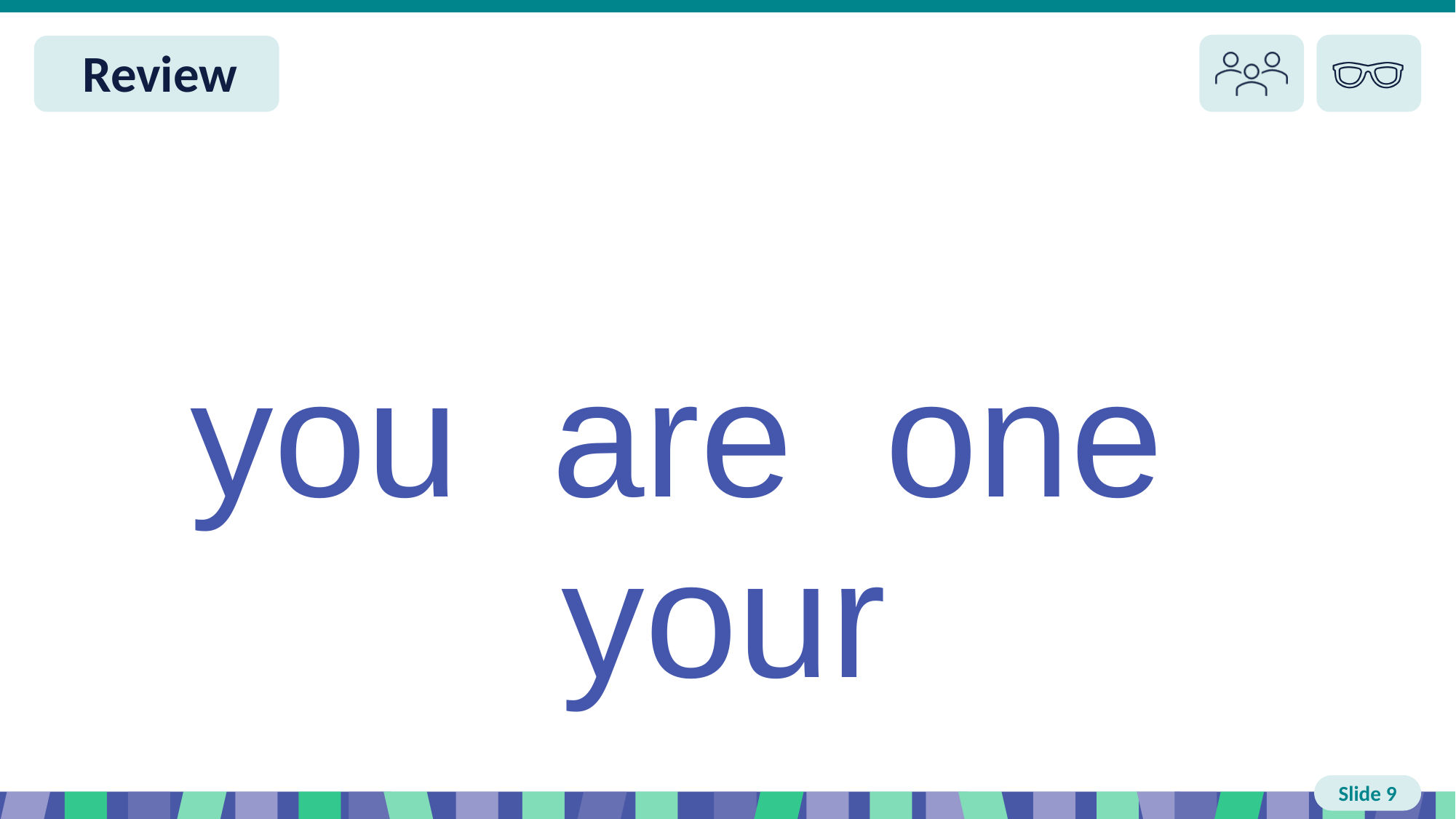

Slide 9 Review
you  are  one   your